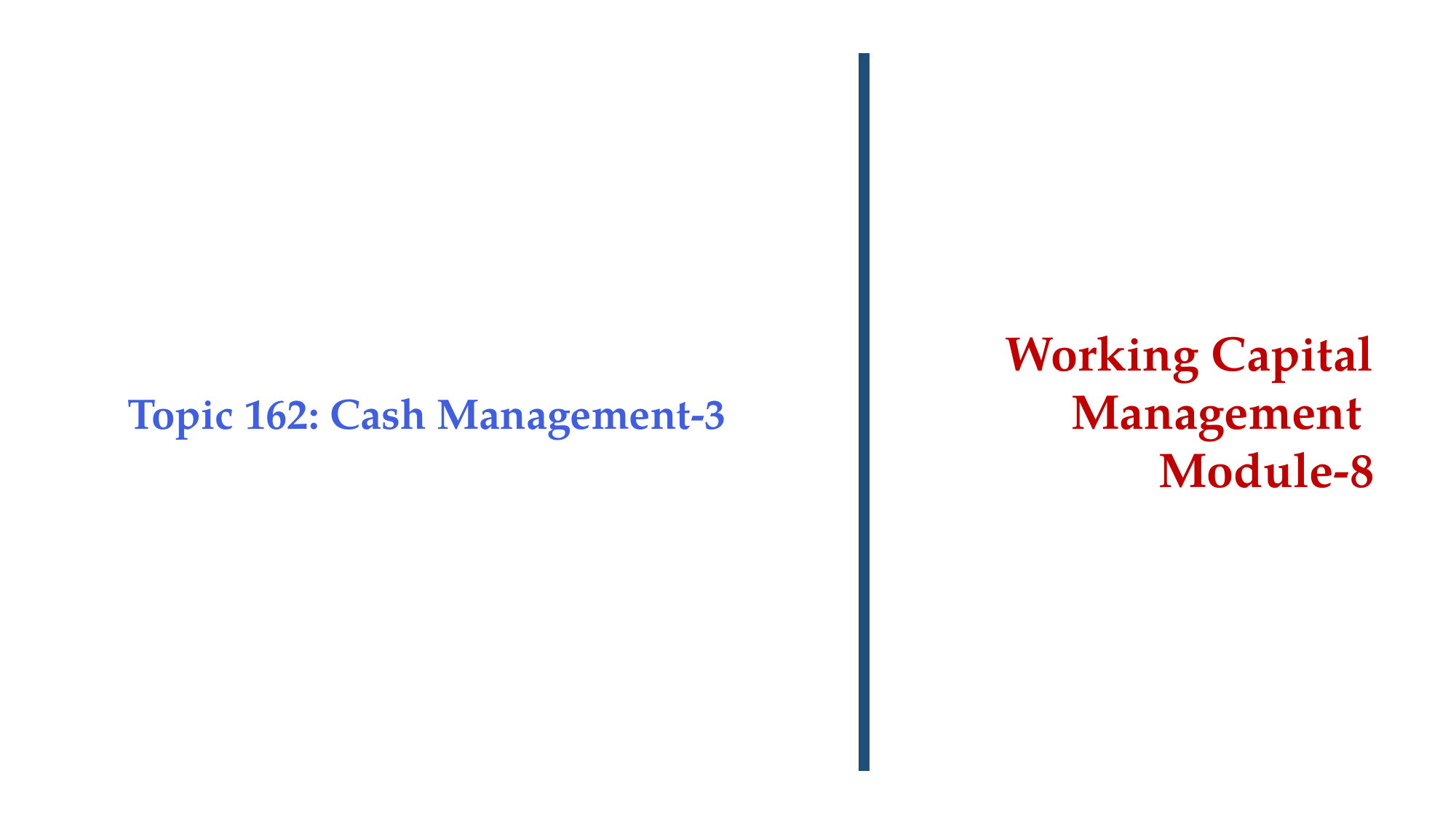

Topic 162: Cash Management-3
Working Capital Management
Module-8